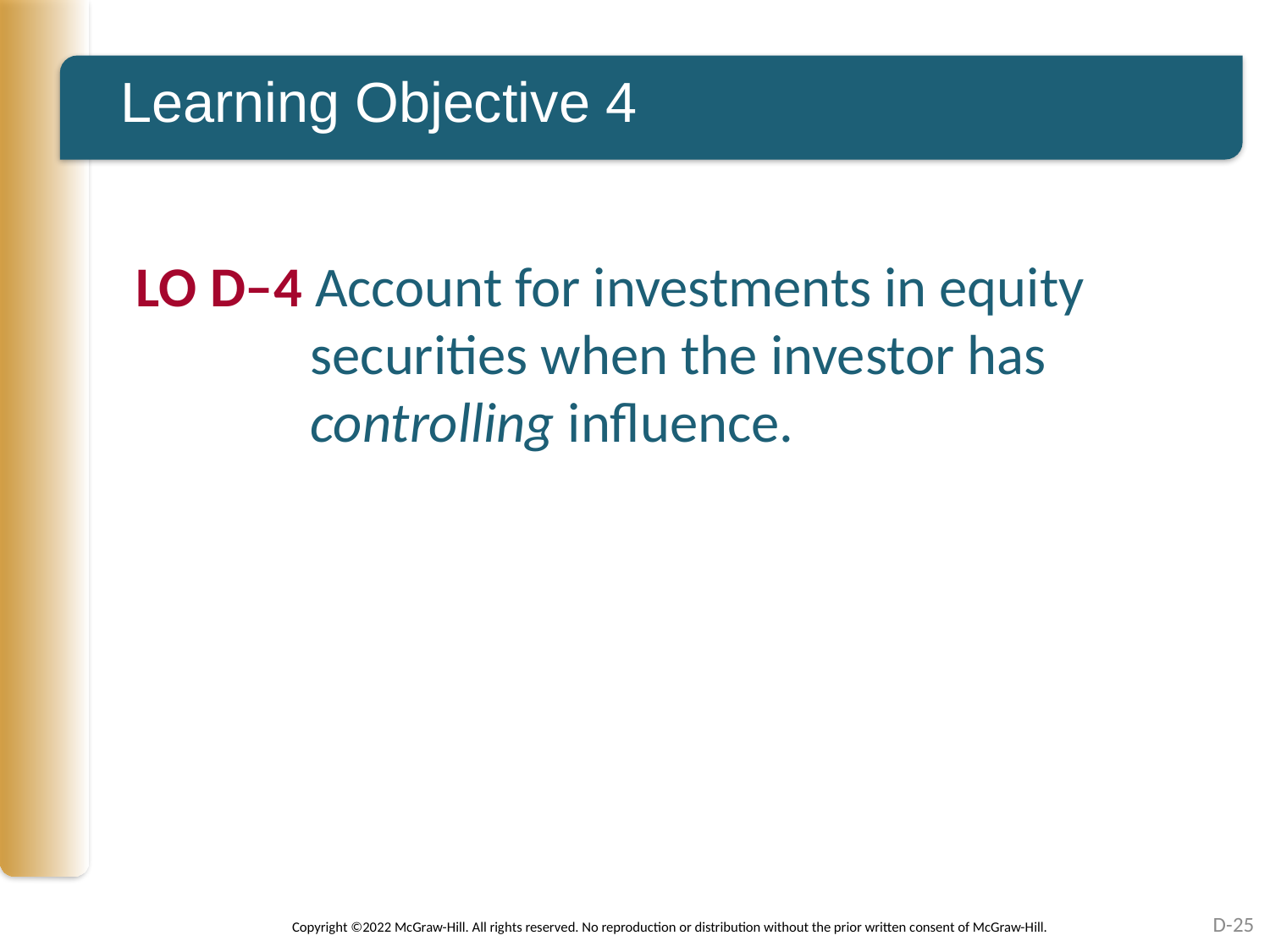

# Learning Objective 4

LO D–4 Account for investments in equity securities when the investor has controlling influence.
D-25
Copyright ©2022 McGraw-Hill. All rights reserved. No reproduction or distribution without the prior written consent of McGraw-Hill.